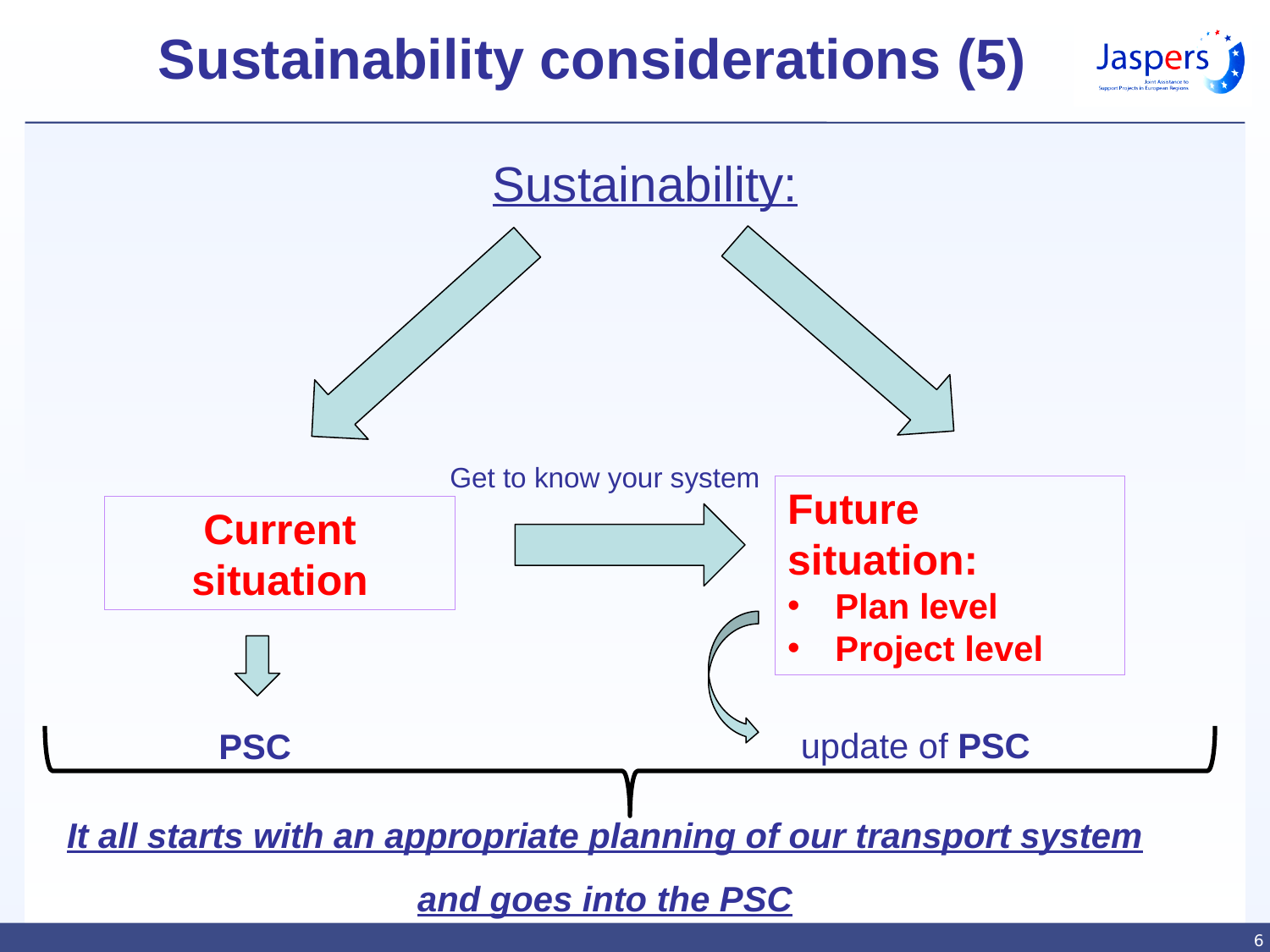

# Sustainability considerations (5)
Sustainability:

Get to know your system

Future situation:
Plan level
Project level
Current situation

update of PSC
PSC
It all starts with an appropriate planning of our transport system and goes into the PSC

6